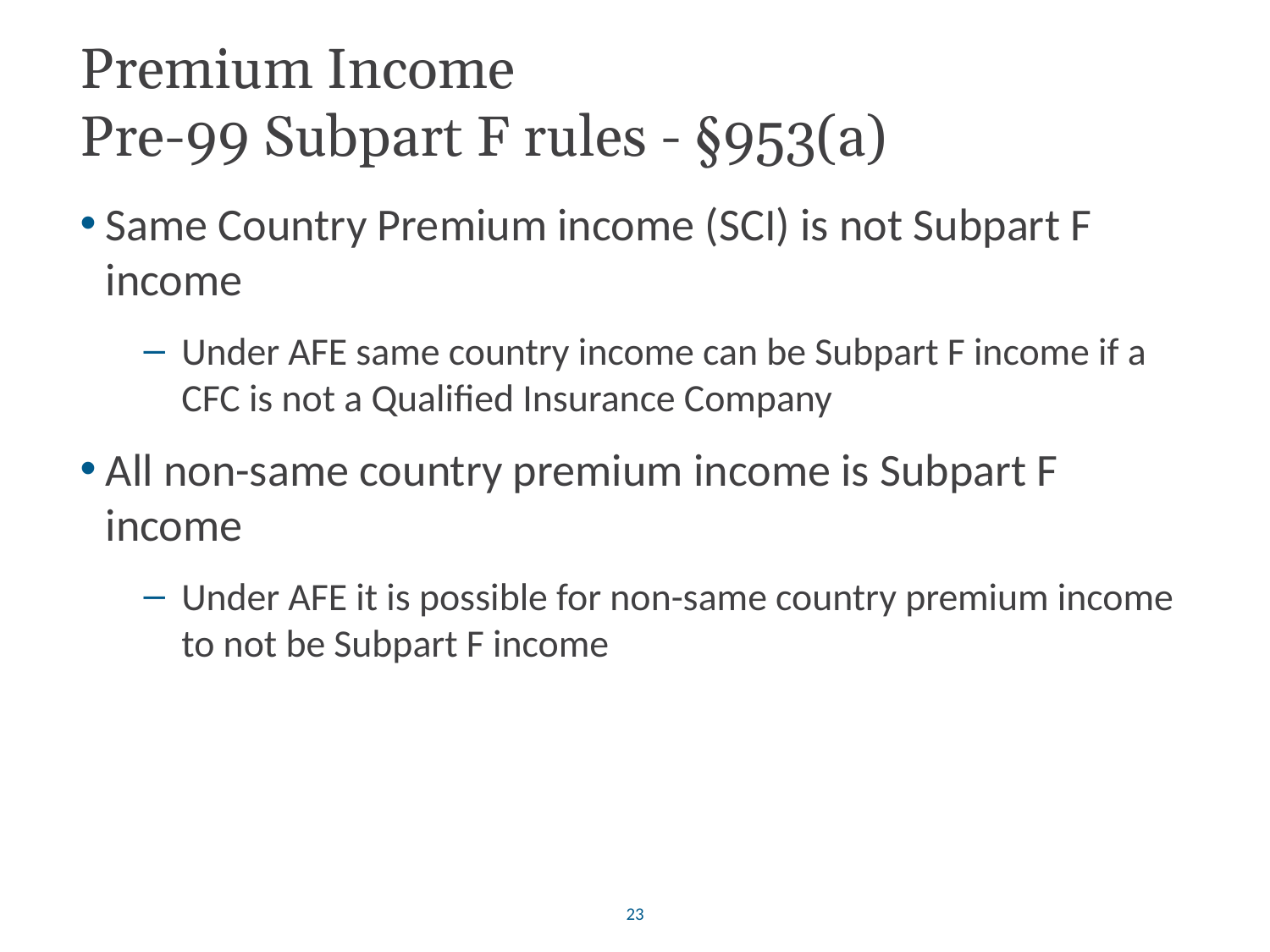

# Premium Income Pre-99 Subpart F rules - §953(a)
Same Country Premium income (SCI) is not Subpart F income
Under AFE same country income can be Subpart F income if a CFC is not a Qualified Insurance Company
All non-same country premium income is Subpart F income
Under AFE it is possible for non-same country premium income to not be Subpart F income

23